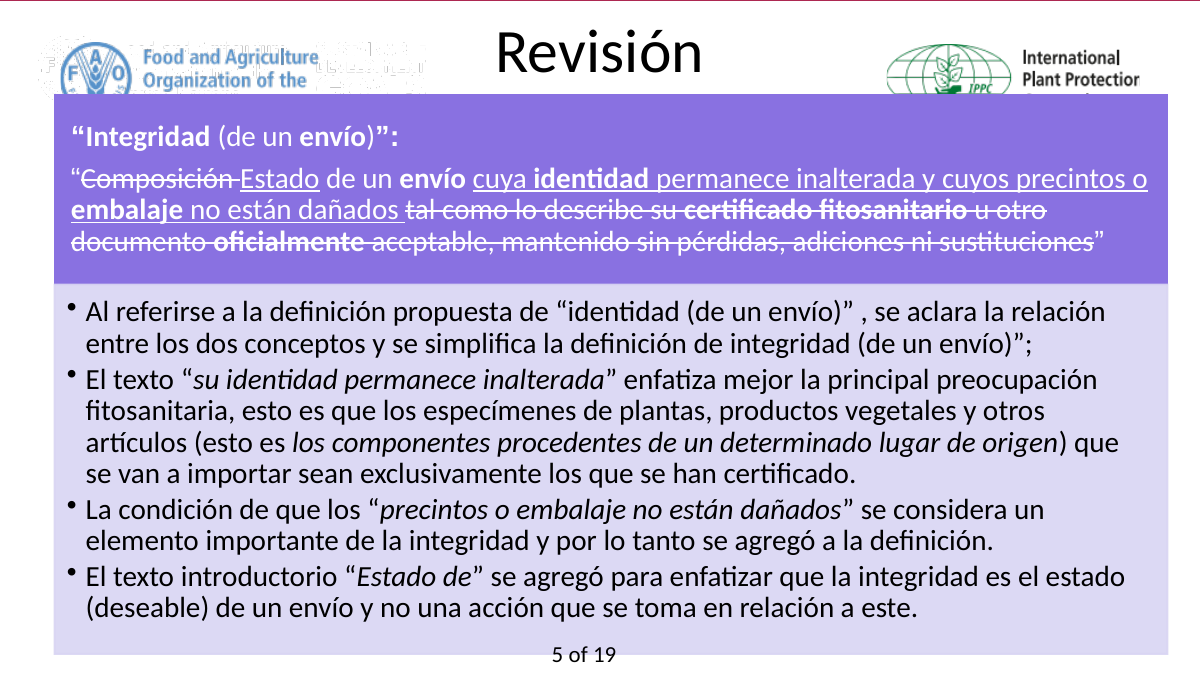

Revisión
“Integridad (de un envío)”:
“Composición Estado de un envío cuya identidad permanece inalterada y cuyos precintos o embalaje no están dañados tal como lo describe su certificado fitosanitario u otro documento oficialmente aceptable, mantenido sin pérdidas, adiciones ni sustituciones”
Al referirse a la definición propuesta de “identidad (de un envío)” , se aclara la relación entre los dos conceptos y se simplifica la definición de integridad (de un envío)”;
El texto “su identidad permanece inalterada” enfatiza mejor la principal preocupación fitosanitaria, esto es que los especímenes de plantas, productos vegetales y otros artículos (esto es los componentes procedentes de un determinado lugar de origen) que se van a importar sean exclusivamente los que se han certificado.
La condición de que los “precintos o embalaje no están dañados” se considera un elemento importante de la integridad y por lo tanto se agregó a la definición.
El texto introductorio “Estado de” se agregó para enfatizar que la integridad es el estado  (deseable) de un envío y no una acción que se toma en relación a este.
5 of 19